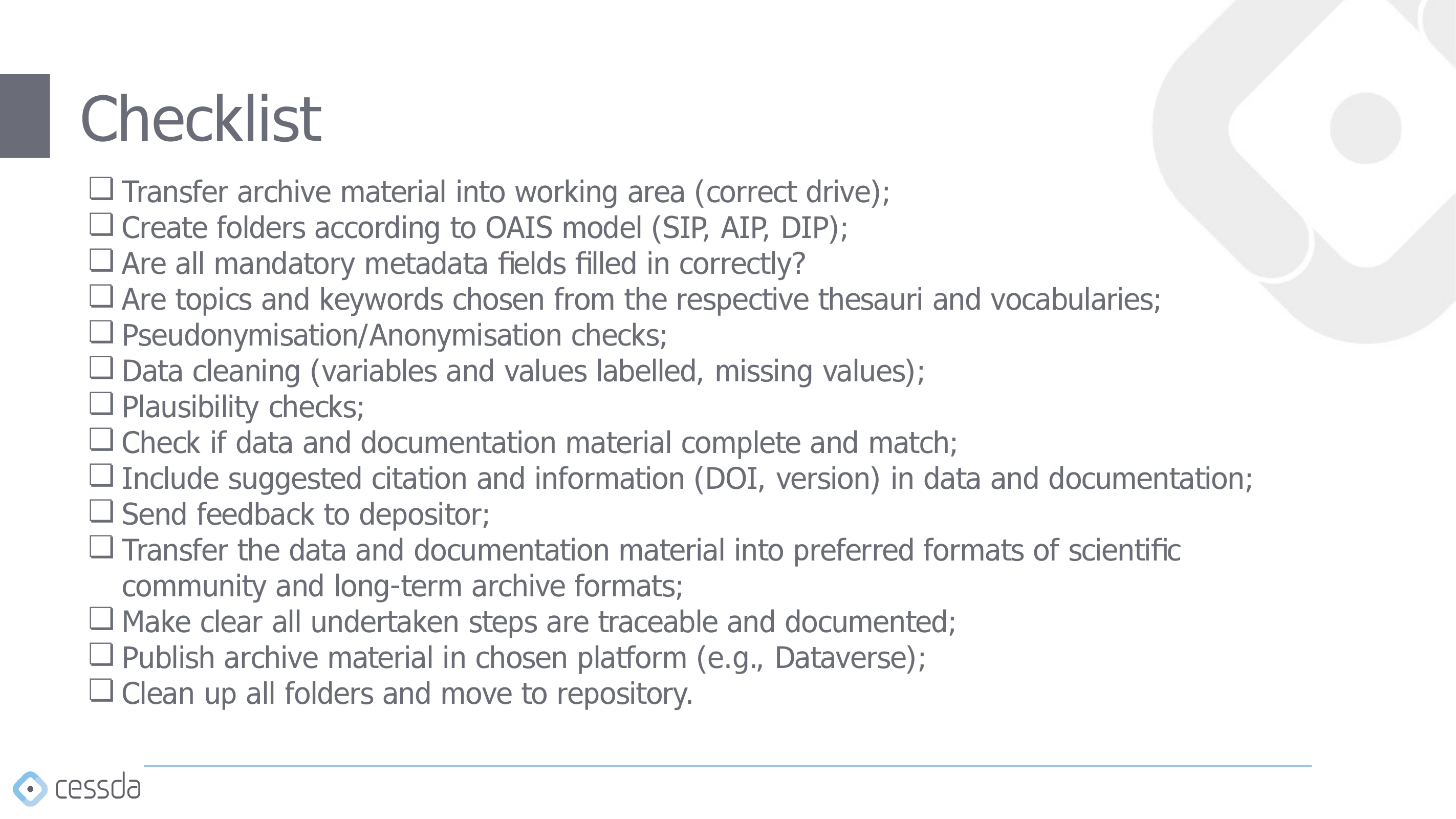

# Checklist
Transfer archive material into working area (correct drive);
Create folders according to OAIS model (SIP, AIP, DIP);
Are all mandatory metadata fields filled in correctly?
Are topics and keywords chosen from the respective thesauri and vocabularies;
Pseudonymisation/Anonymisation checks;
Data cleaning (variables and values labelled, missing values);
Plausibility checks;
Check if data and documentation material complete and match;
Include suggested citation and information (DOI, version) in data and documentation;
Send feedback to depositor;
Transfer the data and documentation material into preferred formats of scientific community and long-term archive formats;
Make clear all undertaken steps are traceable and documented;
Publish archive material in chosen platform (e.g., Dataverse);
Clean up all folders and move to repository.